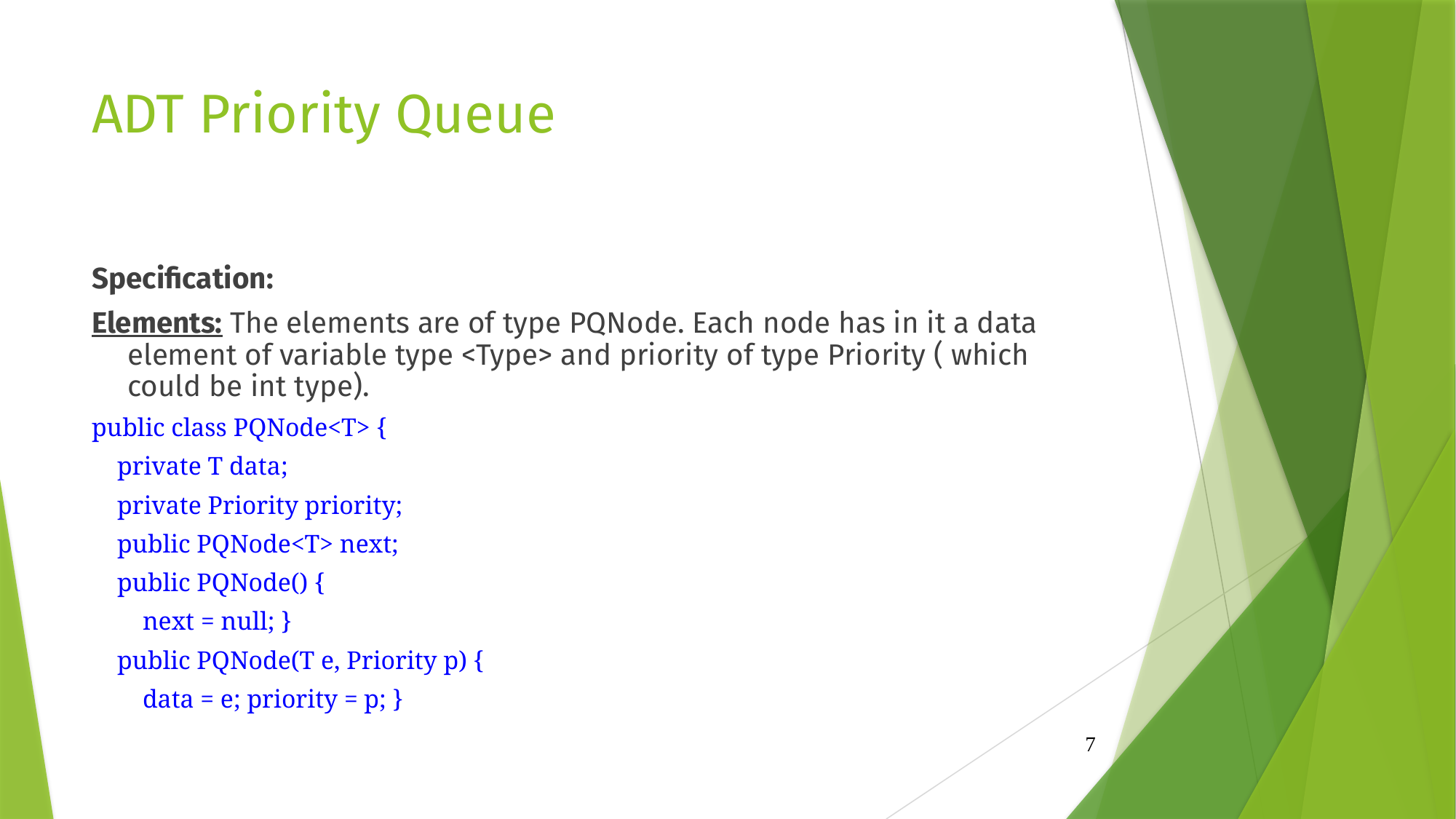

# ADT Priority Queue
Specification:
Elements: The elements are of type PQNode. Each node has in it a data element of variable type <Type> and priority of type Priority ( which could be int type).
public class PQNode<T> {
    private T data;
    private Priority priority;
    public PQNode<T> next;
    public PQNode() {
        next = null; }
    public PQNode(T e, Priority p) {
        data = e; priority = p; }
7